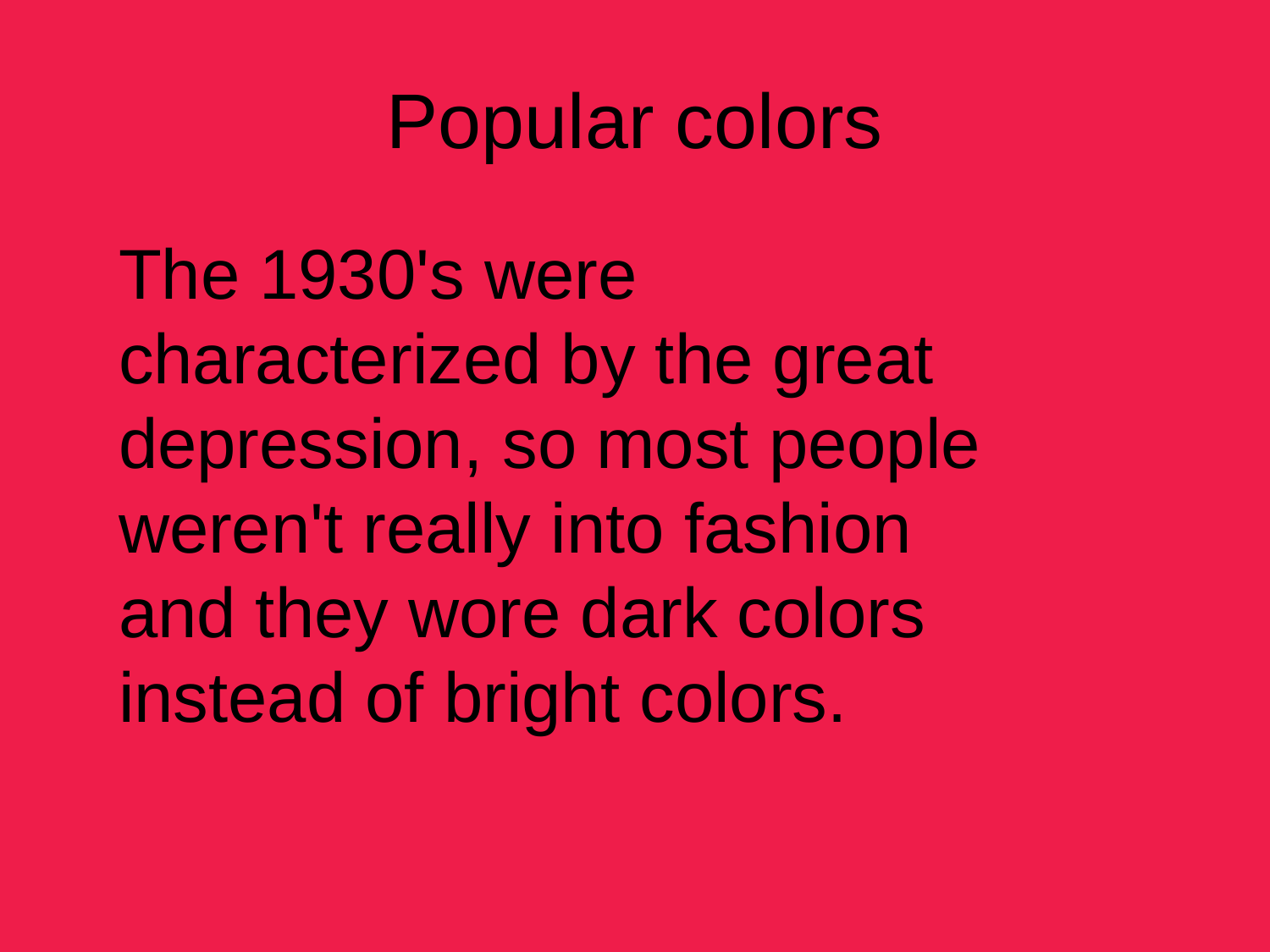

# Popular colors
The 1930's were characterized by the great depression, so most people weren't really into fashion and they wore dark colors instead of bright colors.